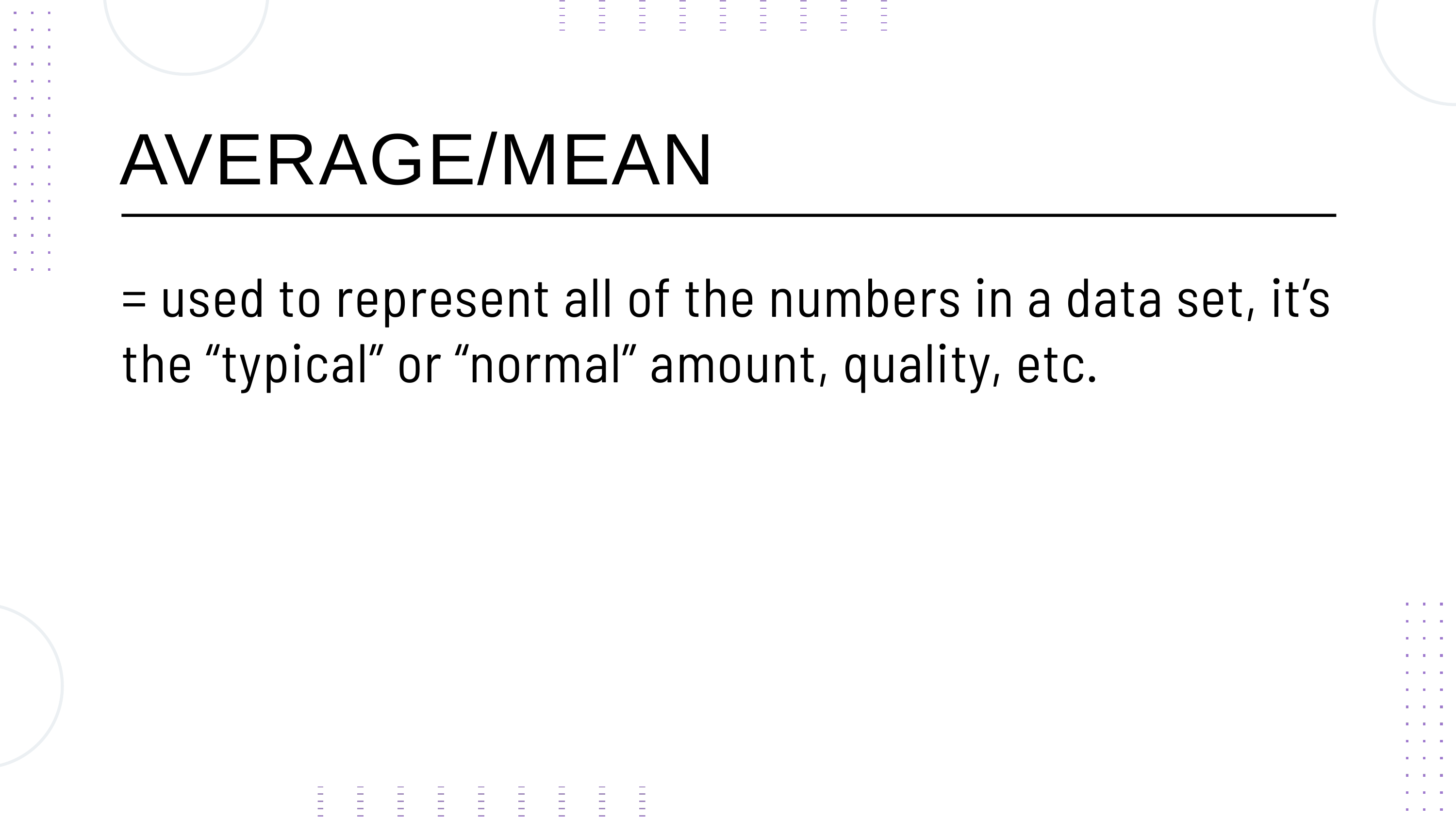

AVERAGE/MEAN

= used to represent all of the numbers in a data set, it’s the “typical” or “normal” amount, quality, etc.